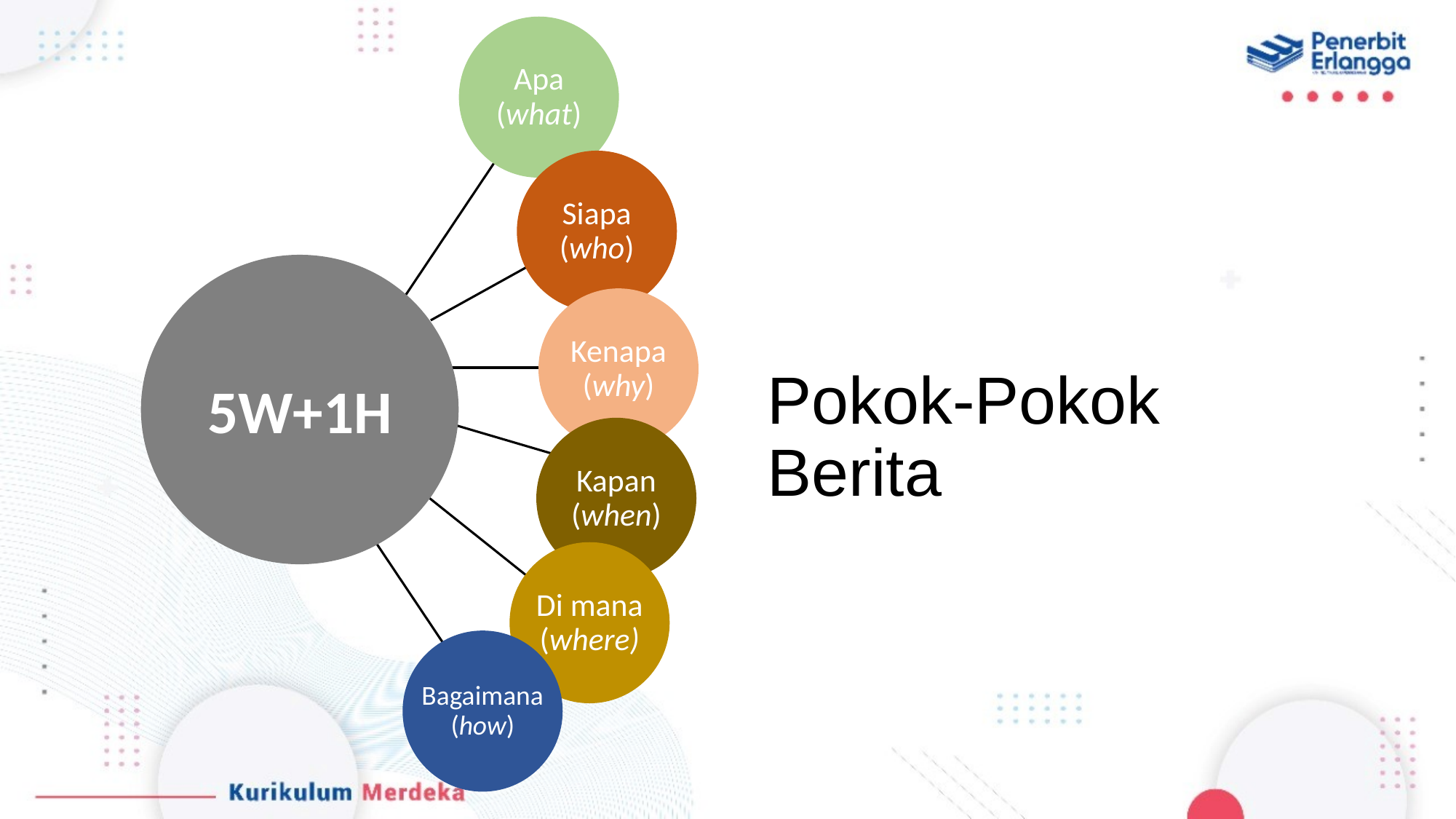

Apa (what)

Siapa (who)

5W+1H

Kenapa (why)
# Pokok-Pokok Berita

Kapan (when)

Di mana (where)

Bagaimana (how)